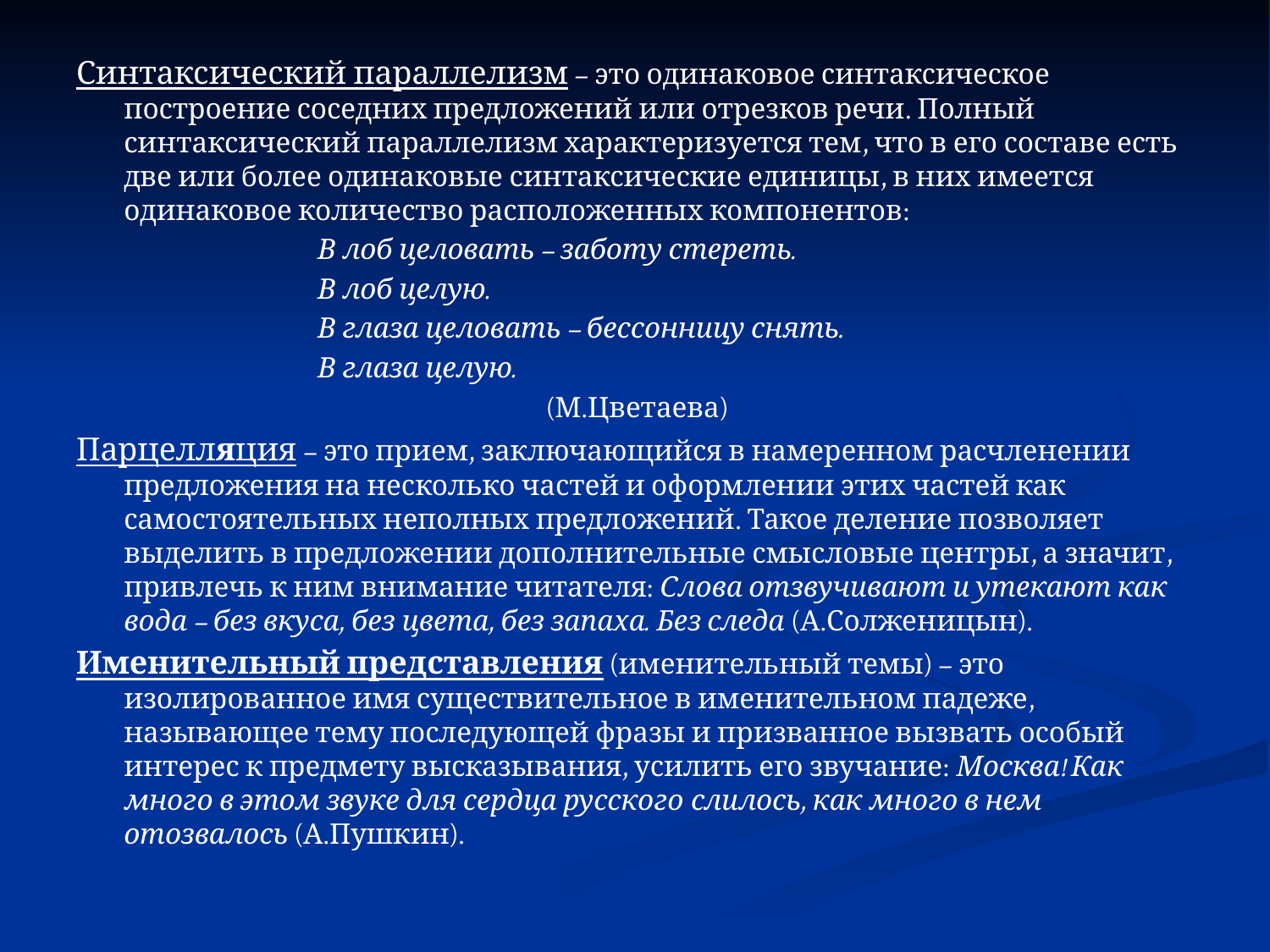

Синтаксический параллелизм – это одинаковое синтаксическое построение соседних предложений или отрезков речи. Полный синтаксический параллелизм характеризуется тем, что в его составе есть две или более одинаковые синтаксические единицы, в них имеется одинаковое количество расположенных компонентов:
                                      В лоб целовать – заботу стереть.
                                      В лоб целую.
                                      В глаза целовать – бессонницу снять.
                                      В глаза целую.
                                                                          (М.Цветаева)
Парцелляция – это прием, заключающийся в намеренном расчленении предложения на несколько частей и оформлении этих частей как самостоятельных неполных предложений. Такое деление позволяет выделить в предложении дополнительные смысловые центры, а значит, привлечь к ним внимание читателя: Слова отзвучивают и утекают как вода – без вкуса, без цвета, без запаха. Без следа (А.Солженицын).
Именительный представления (именительный темы) – это изолированное имя существительное в именительном падеже, называющее тему последующей фразы и призванное вызвать особый интерес к предмету высказывания, усилить его звучание: Москва! Как много в этом звуке для сердца русского слилось, как много в нем отозвалось (А.Пушкин).